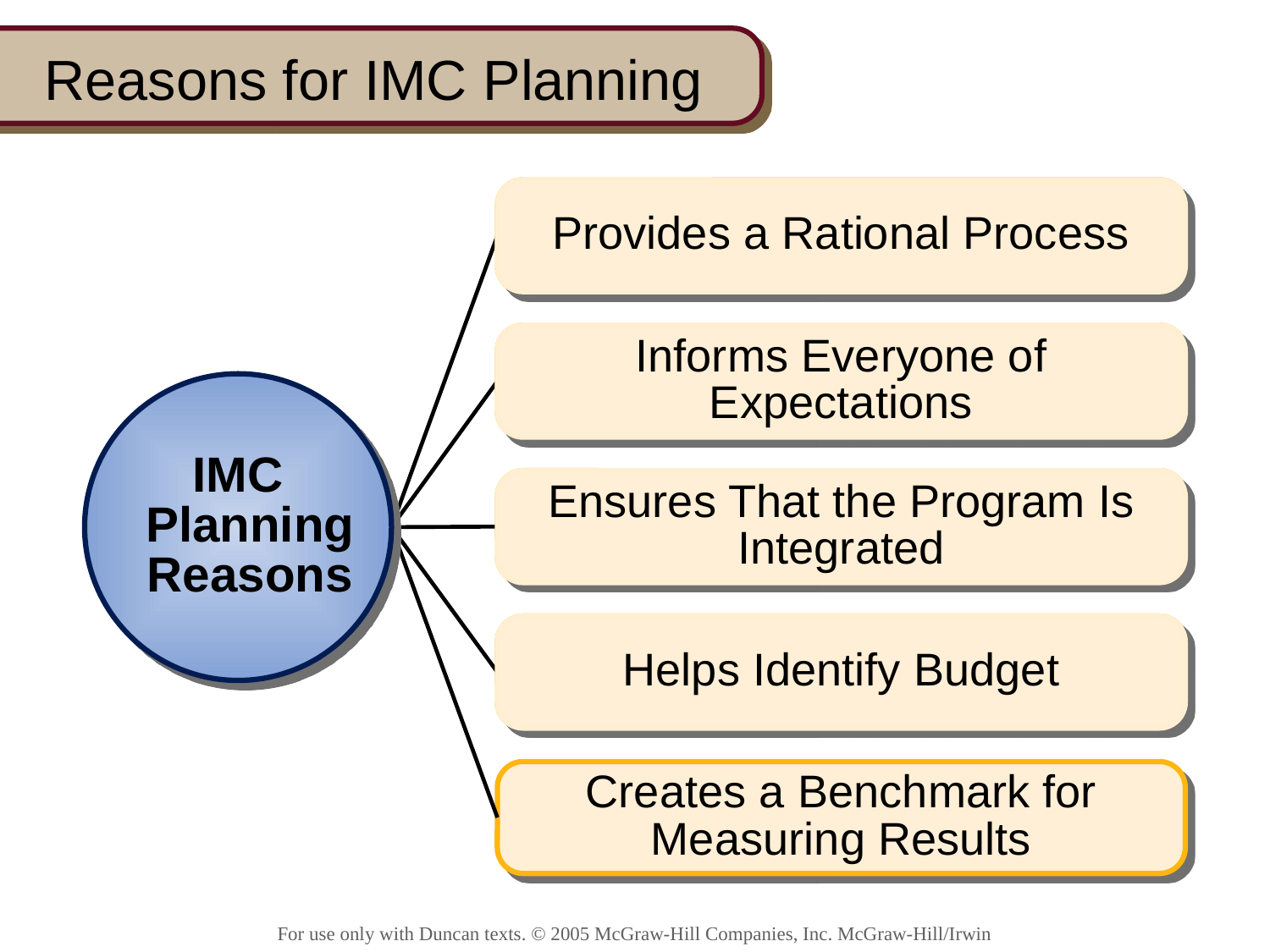

# Reasons for IMC Planning
Provides a Rational Process
Provides a Rational Process
Informs Everyone of Expectations
Informs Everyone of Expectations
IMC
Planning
Reasons
Ensures That the Program Is Integrated
Ensures That the Program Is Integrated
Helps Identify Budget
Creates a Benchmark for Measuring Results
Helps Identify Budget